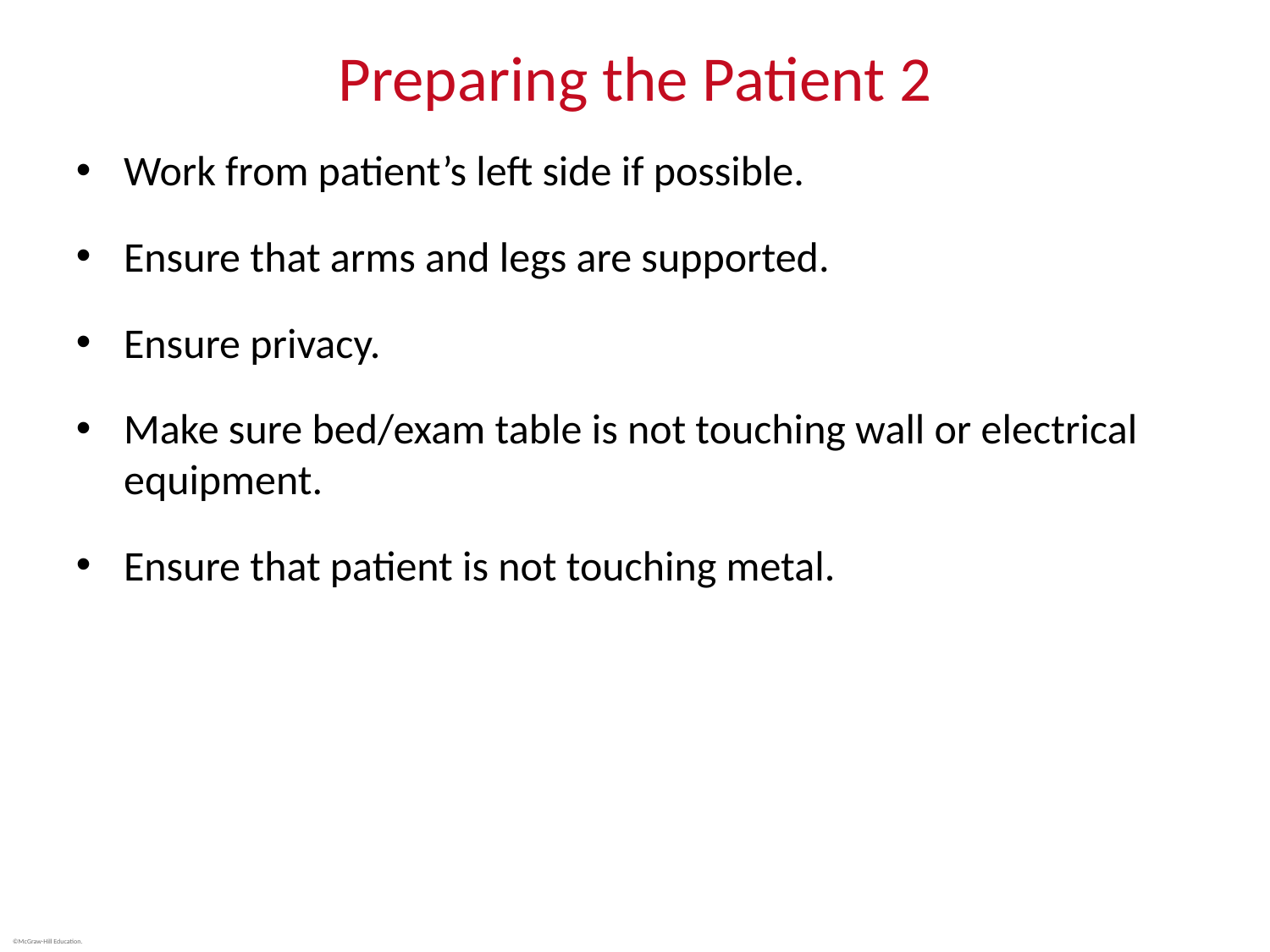

# Preparing the Patient 2
Work from patient’s left side if possible.
Ensure that arms and legs are supported.
Ensure privacy.
Make sure bed/exam table is not touching wall or electrical equipment.
Ensure that patient is not touching metal.